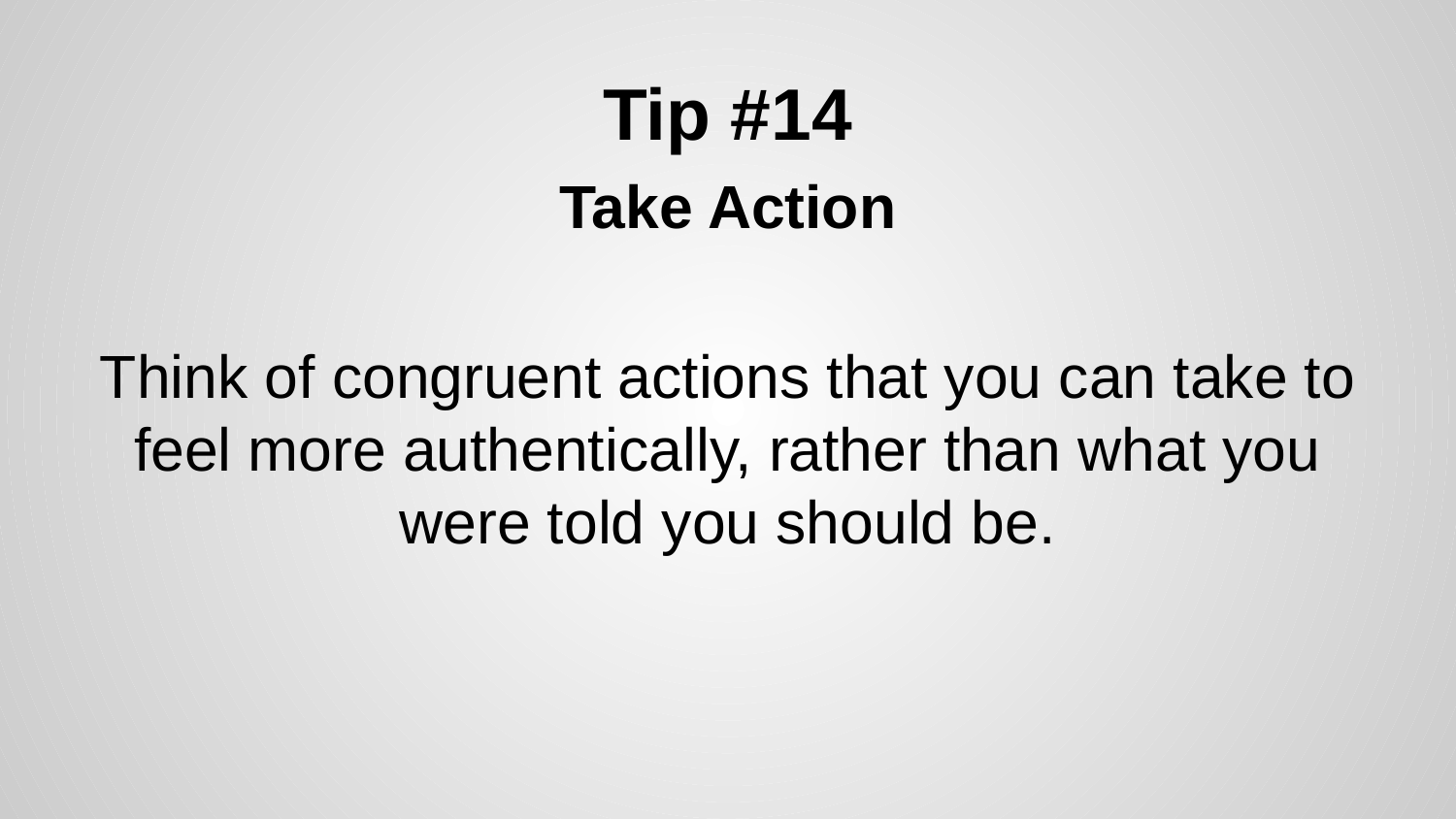

# Tip #14

Take Action

Think of congruent actions that you can take to feel more authentically, rather than what you were told you should be.